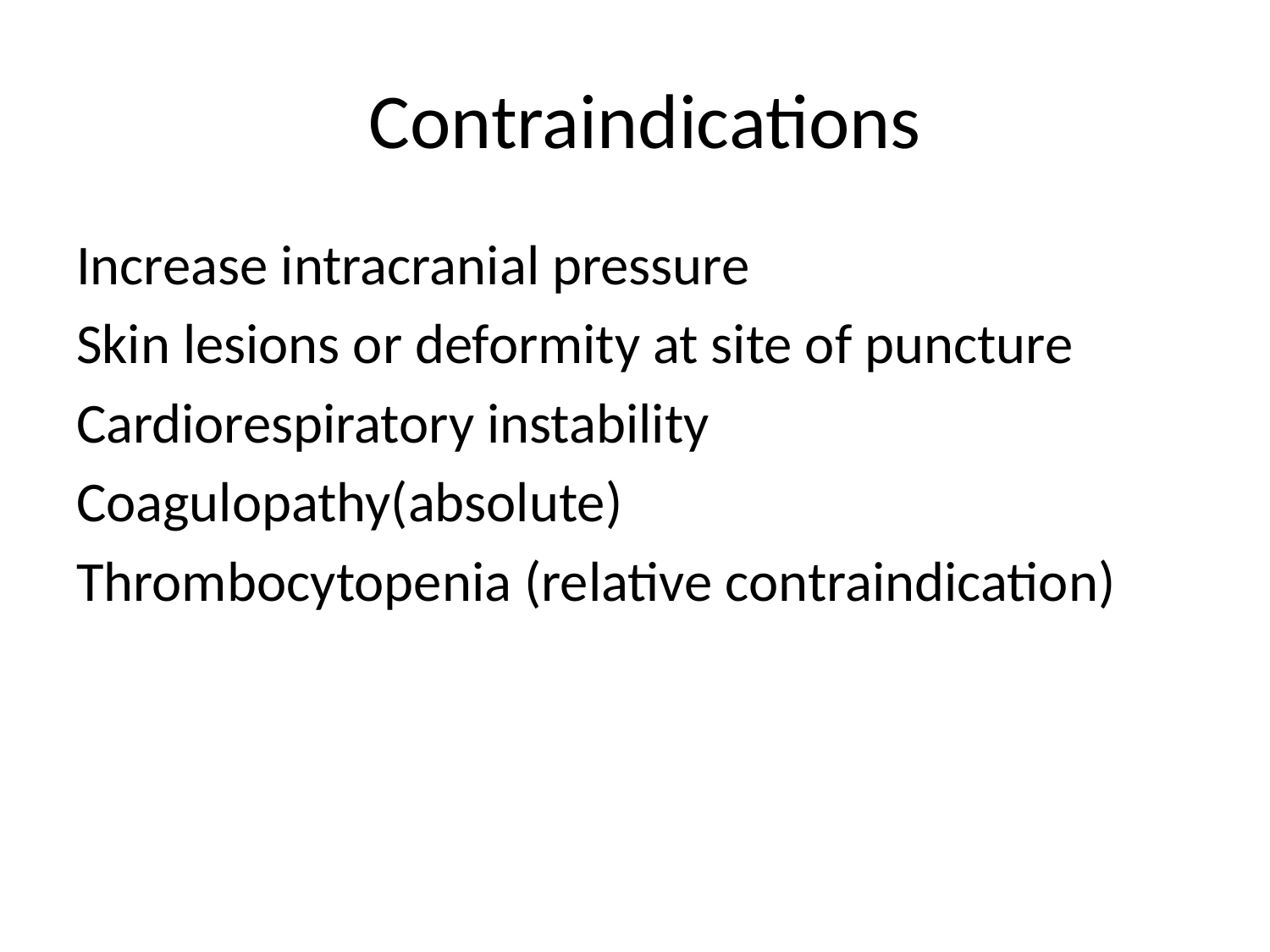

# Contraindications
Increase intracranial pressure
Skin lesions or deformity at site of puncture
Cardiorespiratory instability
Coagulopathy(absolute)
Thrombocytopenia (relative contraindication)